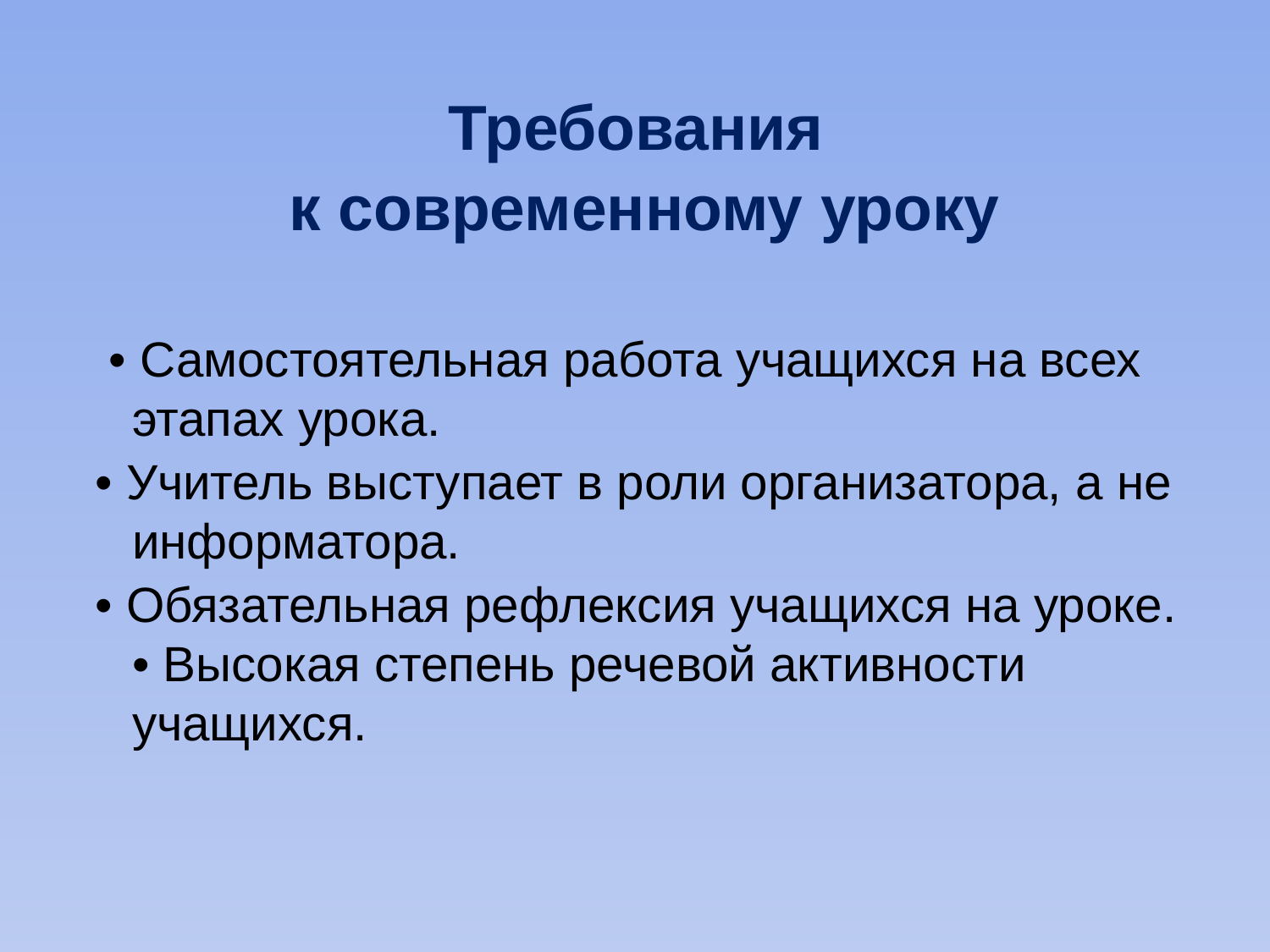

Требования
к современному уроку

 • Самостоятельная работа учащихся на всех этапах урока.
• Учитель выступает в роли организатора, а не информатора.
• Обязательная рефлексия учащихся на уроке. • Высокая степень речевой активности учащихся.